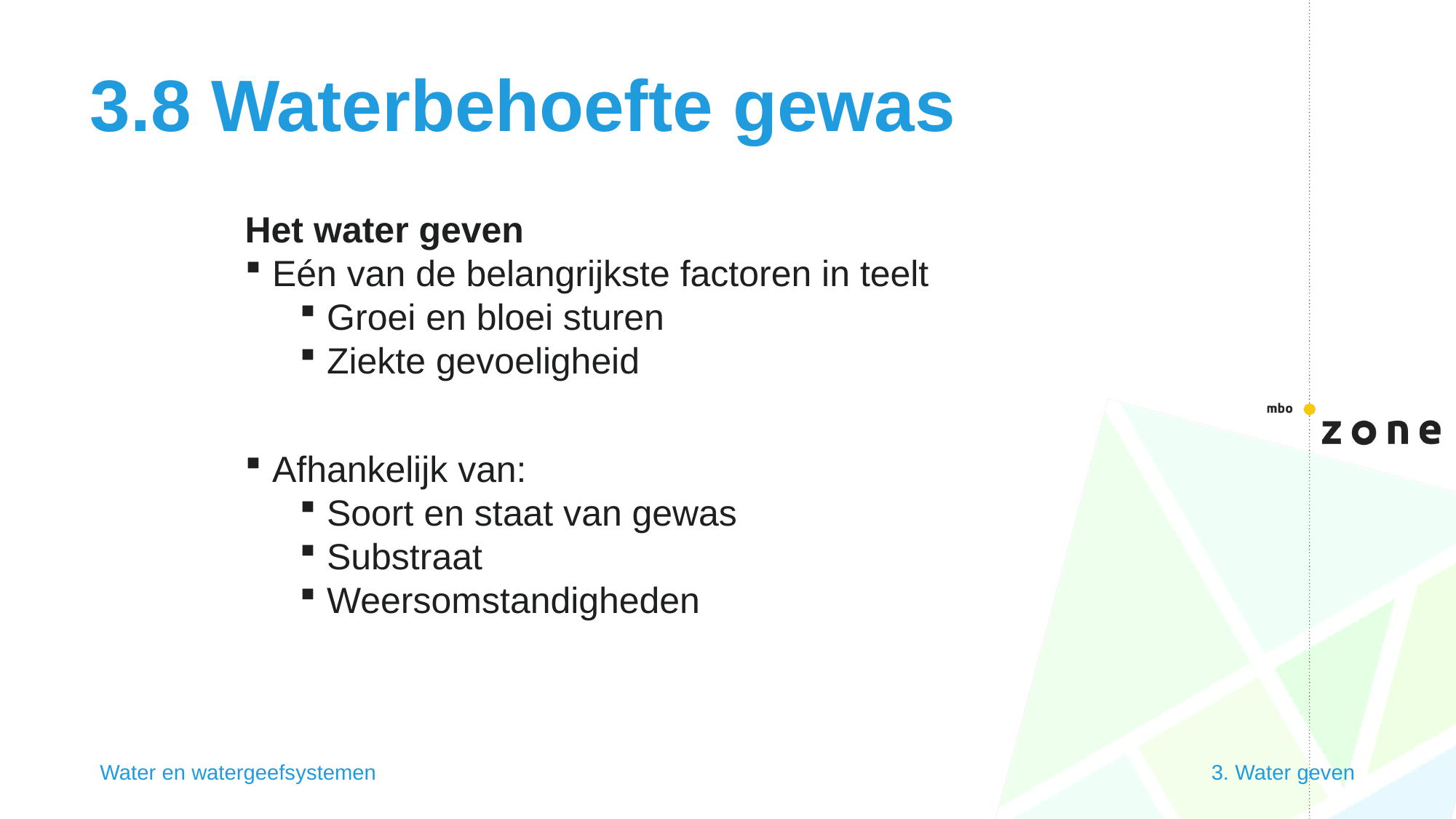

# 3.8 Waterbehoefte gewas
Het water geven
Eén van de belangrijkste factoren in teelt
Groei en bloei sturen
Ziekte gevoeligheid

Afhankelijk van:
Soort en staat van gewas
Substraat
Weersomstandigheden

Water en watergeefsystemen
3. Water geven